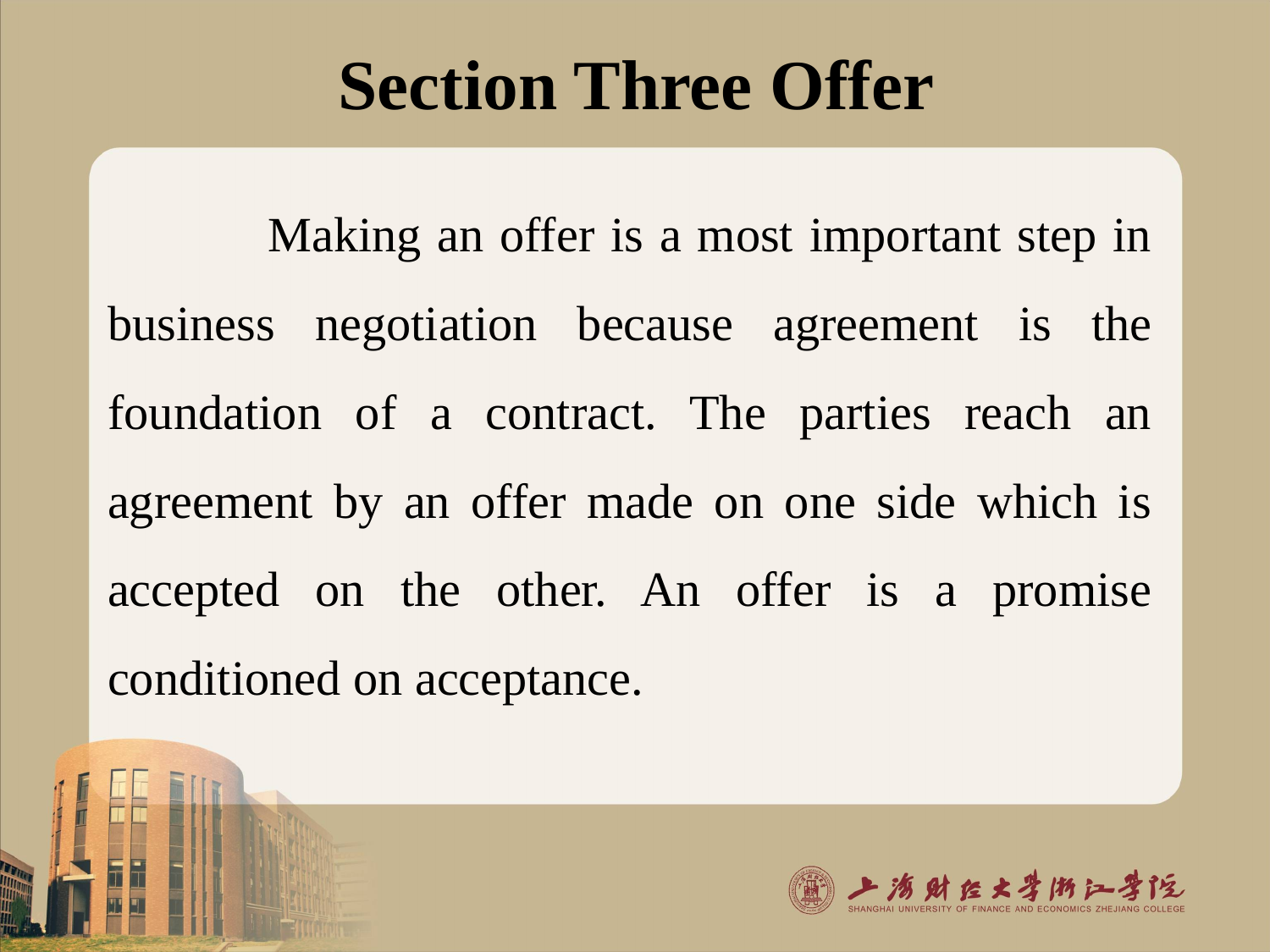

# Section Three Offer
          Making an offer is a most important step in business negotiation because agreement is the foundation of a contract. The parties reach an agreement by an offer made on one side which is accepted on the other. An offer is a promise conditioned on acceptance.